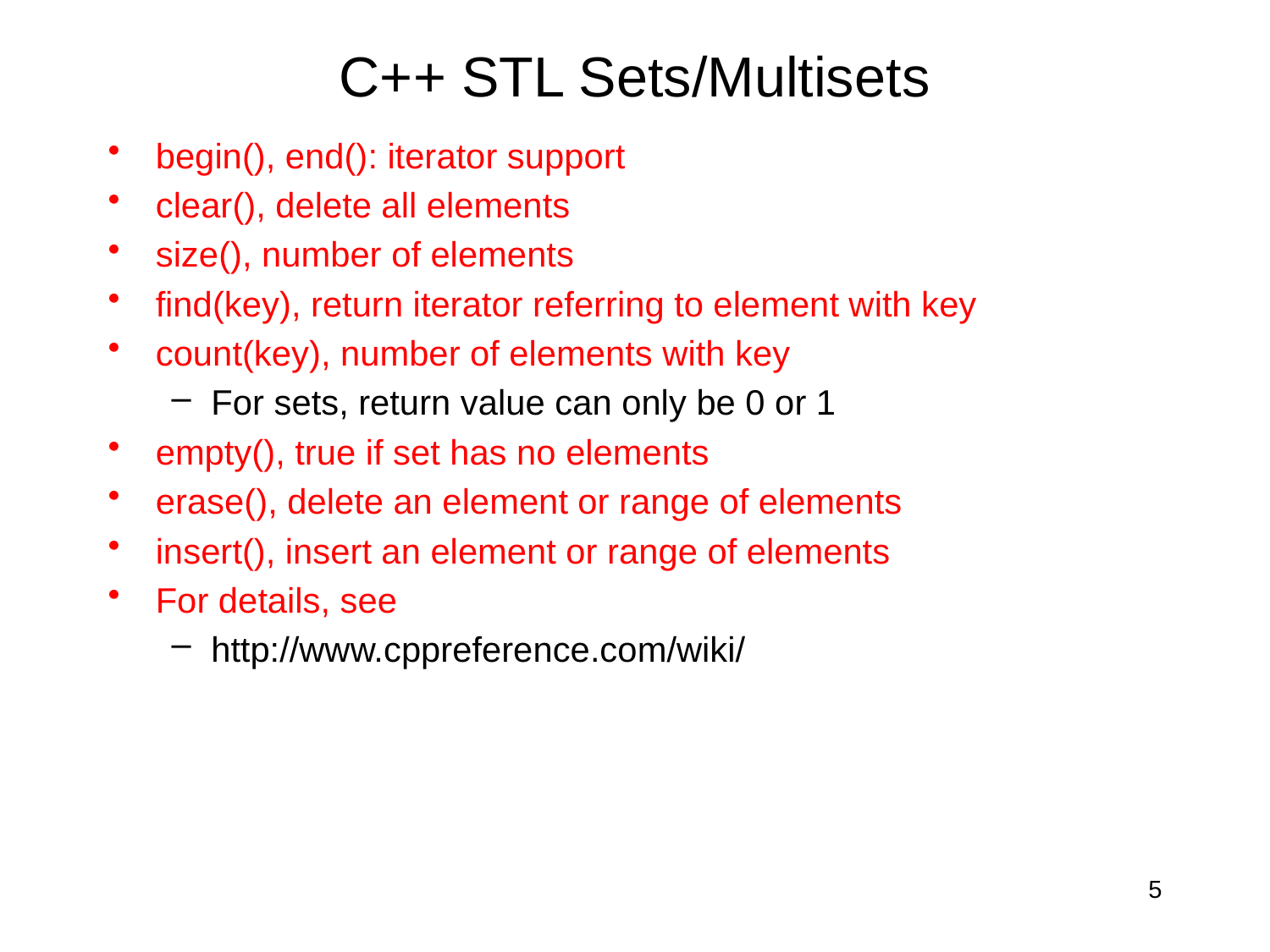

# C++ STL Sets/Multisets
begin(), end(): iterator support
clear(), delete all elements
size(), number of elements
find(key), return iterator referring to element with key
count(key), number of elements with key
For sets, return value can only be 0 or 1
empty(), true if set has no elements
erase(), delete an element or range of elements
insert(), insert an element or range of elements
For details, see
http://www.cppreference.com/wiki/
5